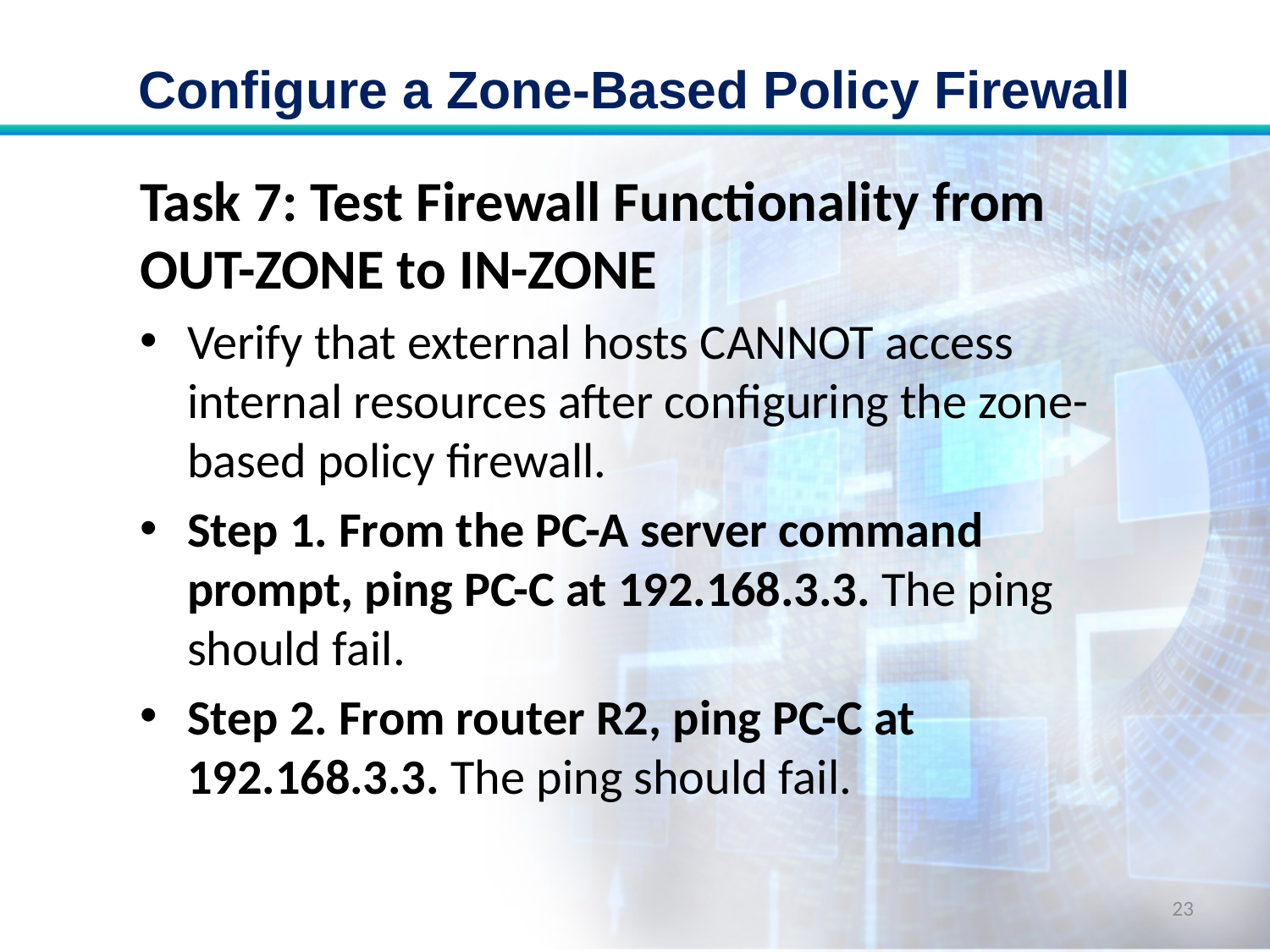

# Configure a Zone-Based Policy Firewall
Task 7: Test Firewall Functionality from OUT-ZONE to IN-ZONE
Verify that external hosts CANNOT access internal resources after configuring the zone-based policy firewall.
Step 1. From the PC-A server command prompt, ping PC-C at 192.168.3.3. The ping should fail.
Step 2. From router R2, ping PC-C at 192.168.3.3. The ping should fail.
23